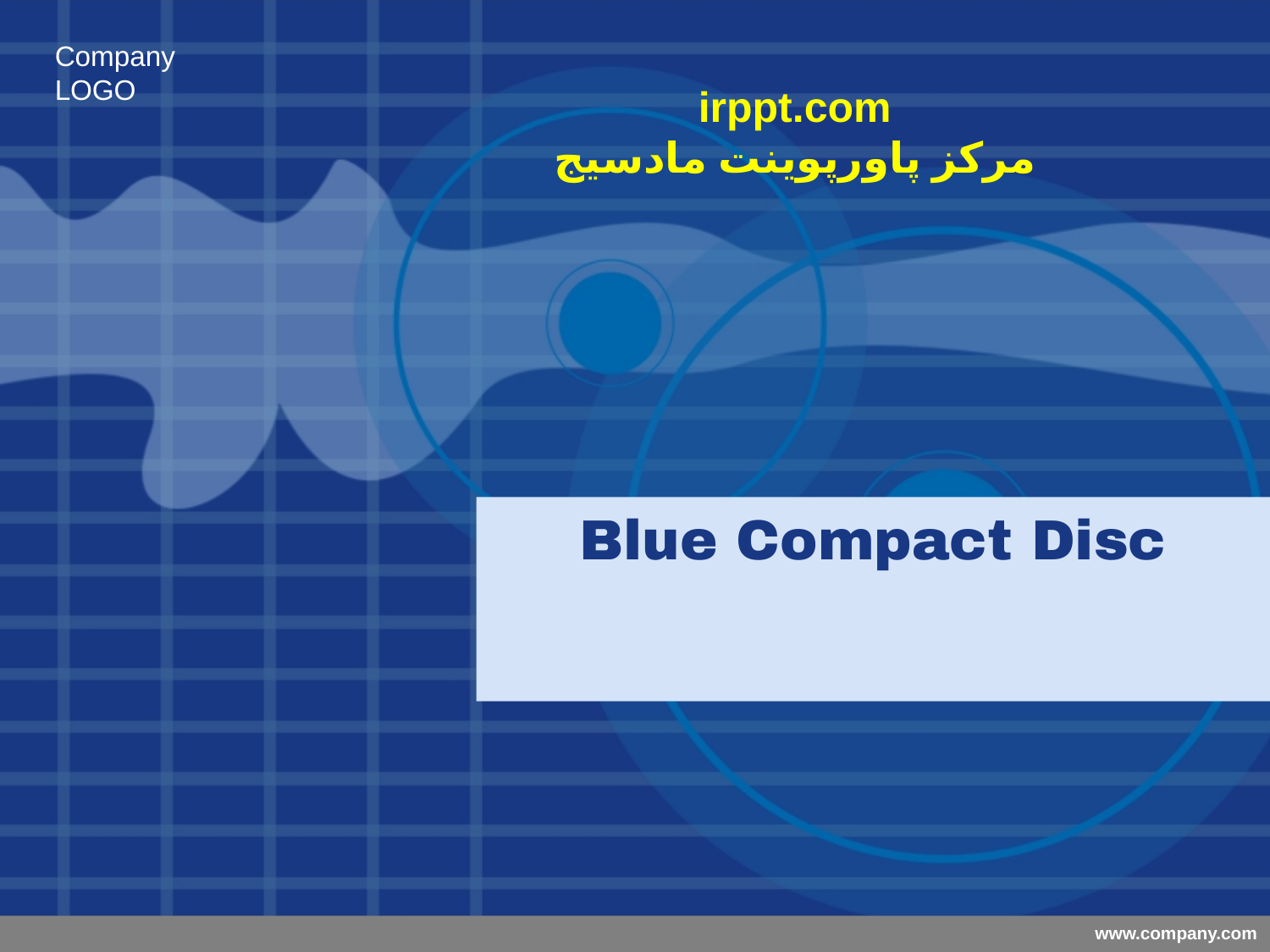

irppt.com
مرکز پاورپوینت مادسیج
# Blue Compact Disc